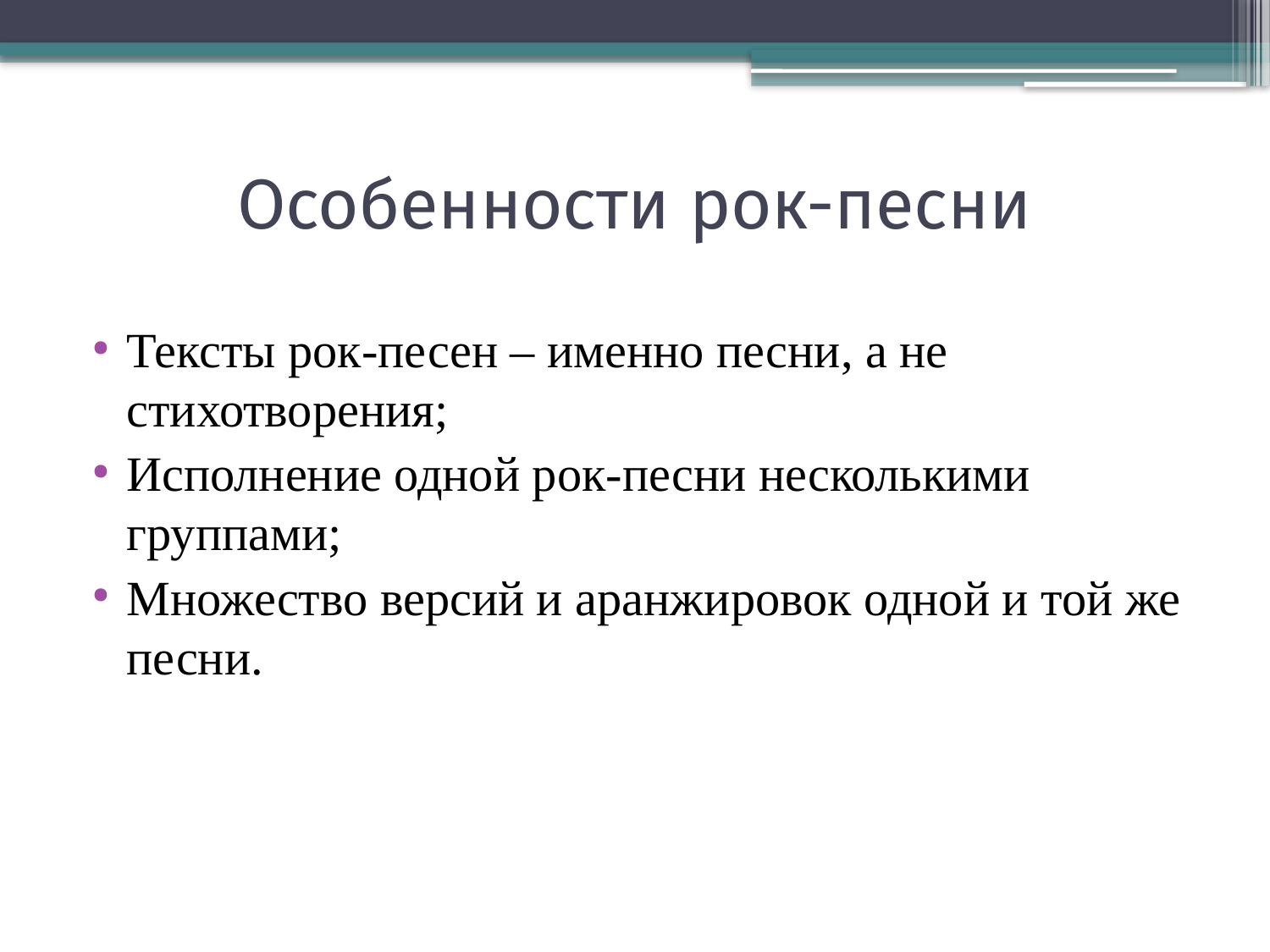

# Особенности рок-песни
Тексты рок-песен – именно песни, а не стихотворения;
Исполнение одной рок-песни несколькими группами;
Множество версий и аранжировок одной и той же песни.